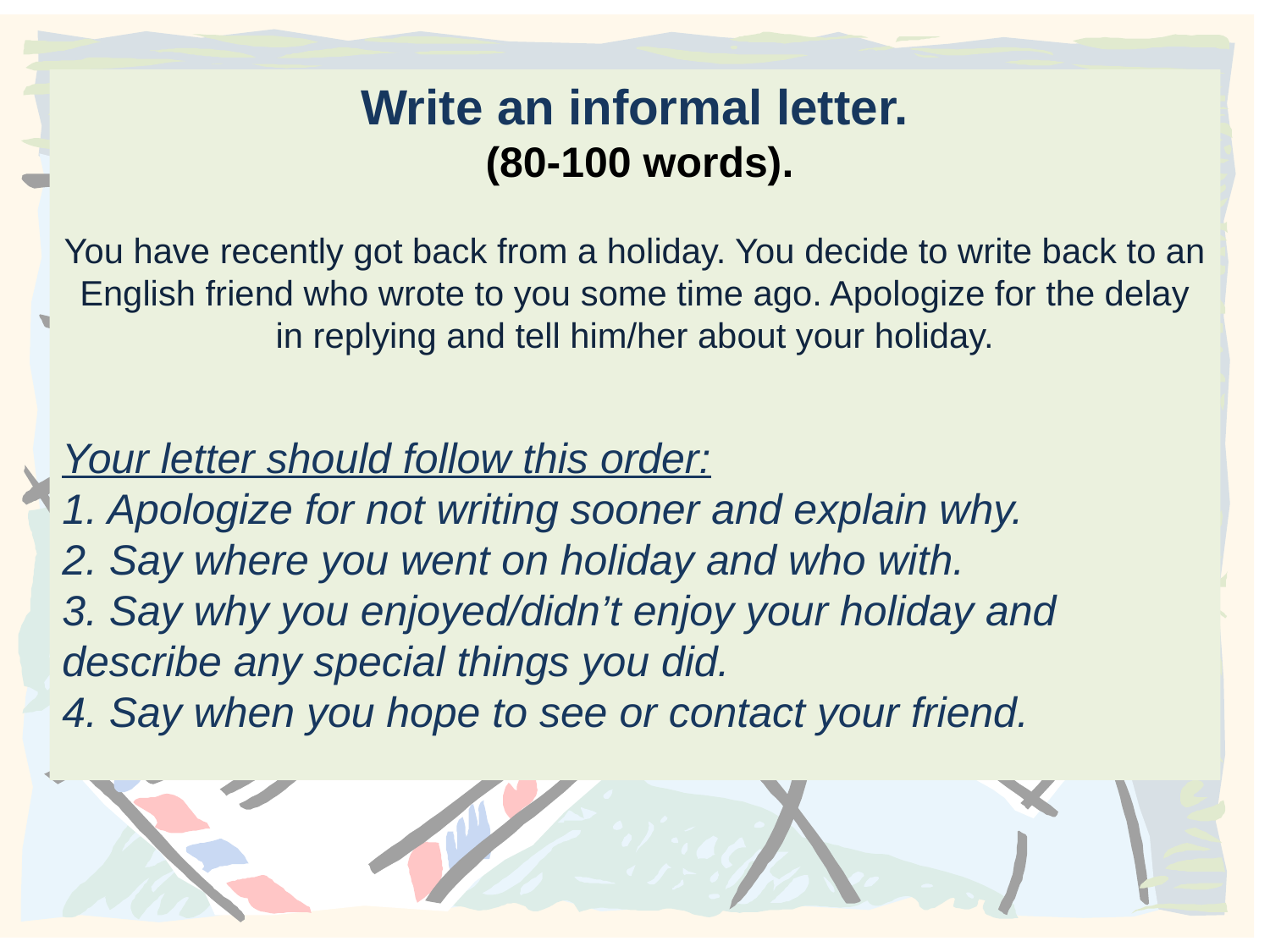

Write an informal letter.
 (80-100 words).

You have recently got back from a holiday. You decide to write back to an English friend who wrote to you some time ago. Apologize for the delay in replying and tell him/her about your holiday.

Your letter should follow this order:
1. Apologize for not writing sooner and explain why.
2. Say where you went on holiday and who with.
3. Say why you enjoyed/didn’t enjoy your holiday and describe any special things you did.
4. Say when you hope to see or contact your friend.